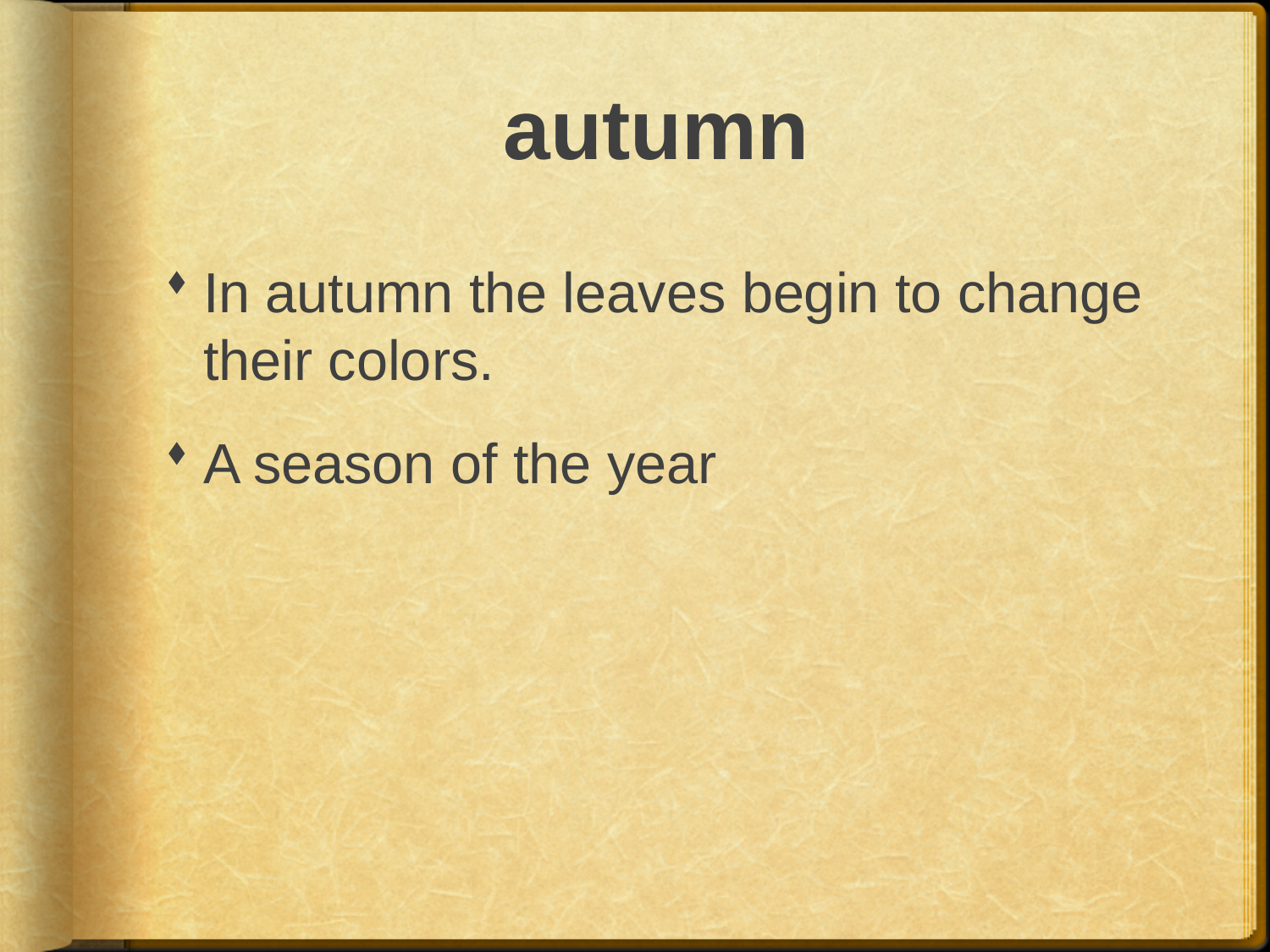

# autumn
In autumn the leaves begin to change their colors.
A season of the year